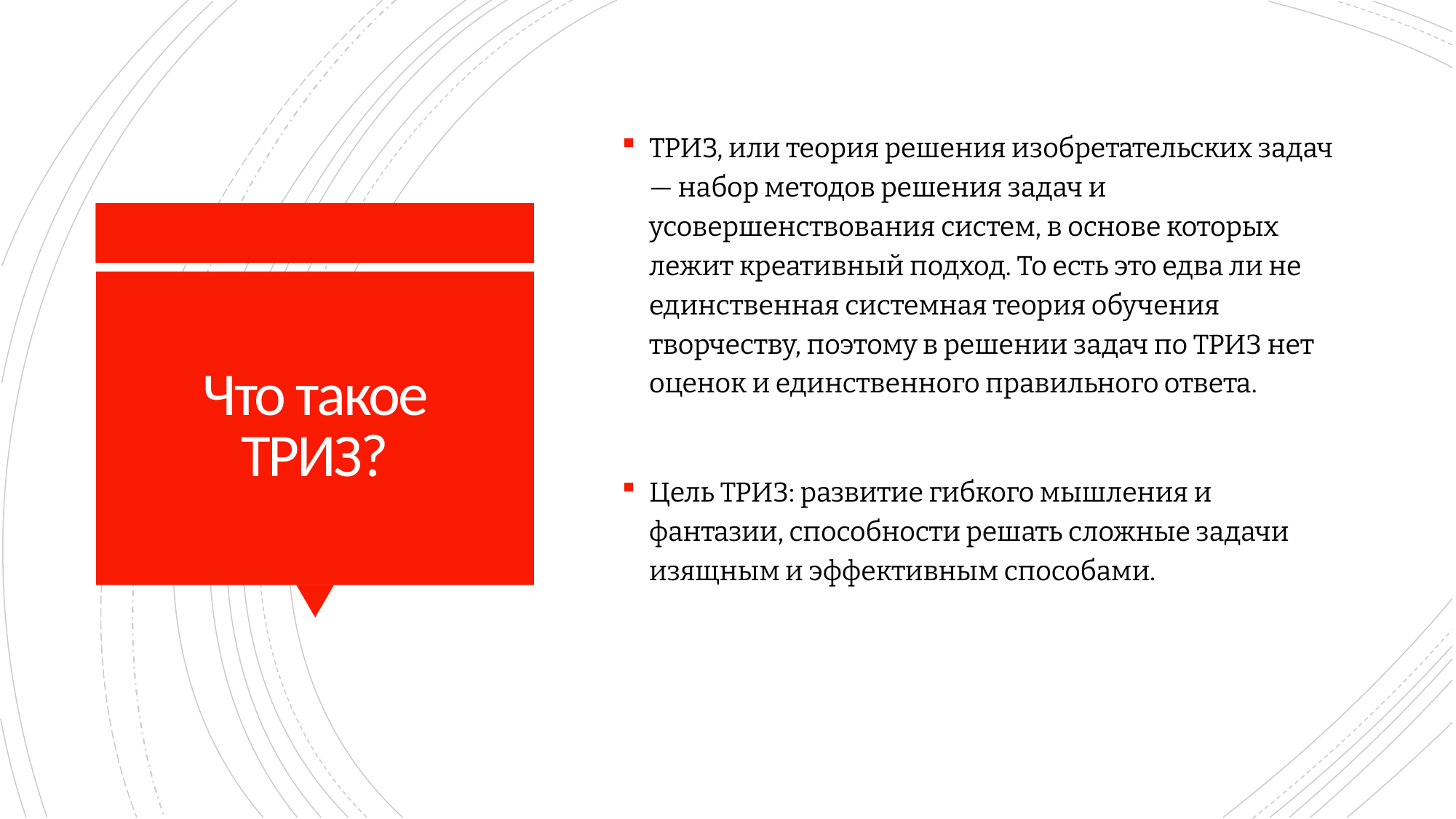

ТРИЗ, или теория решения изобретательских задач — набор методов решения задач и усовершенствования систем, в основе которых лежит креативный подход. То есть это едва ли не единственная системная теория обучения творчеству, поэтому в решении задач по ТРИЗ нет оценок и единственного правильного ответа.

Цель ТРИЗ: развитие гибкого мышления и фантазии, способности решать сложные задачи изящным и эффективным способами.

# Что такое ТРИЗ?